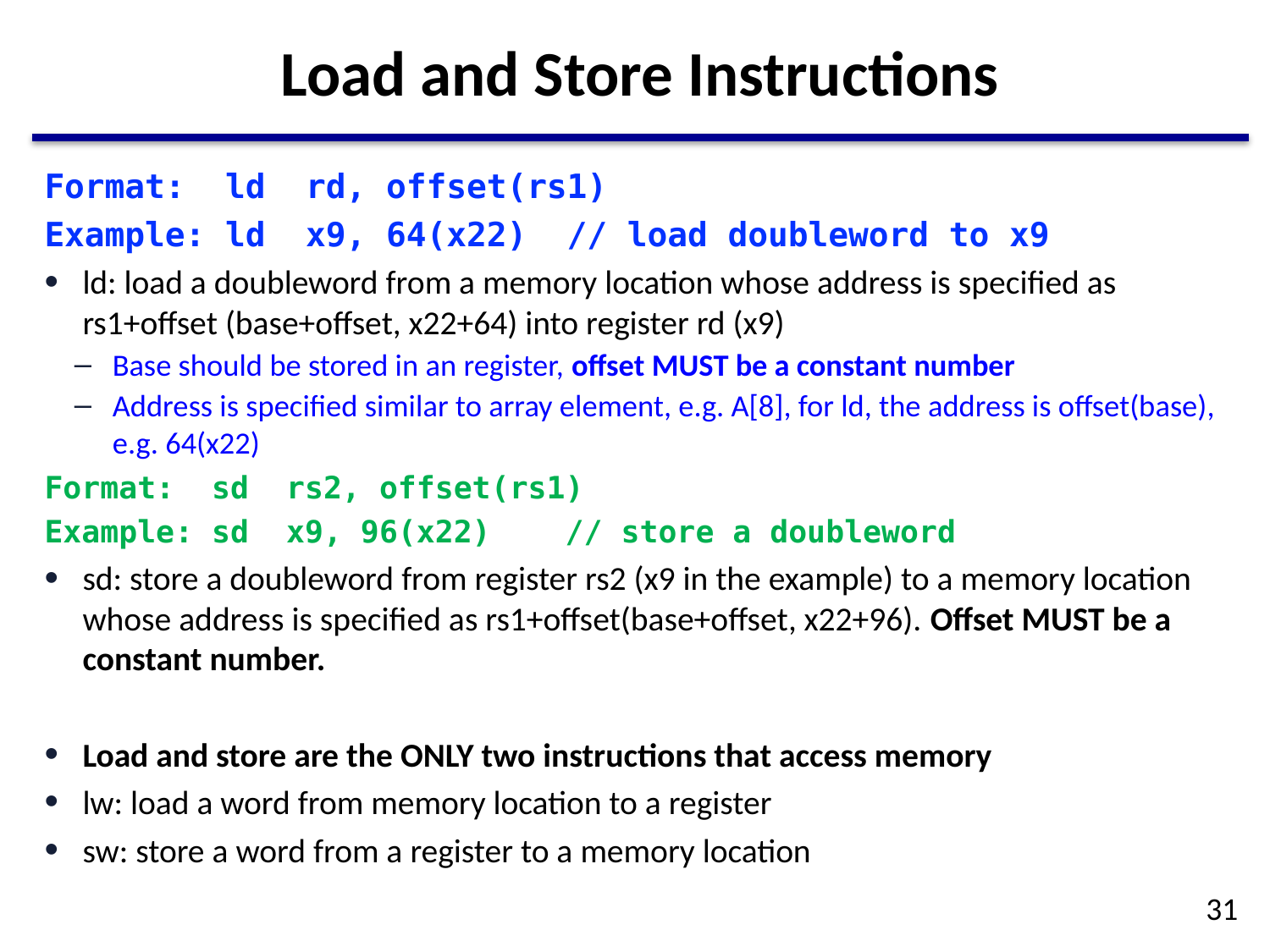

# Load and Store Instructions
Format:  ld  rd, offset(rs1)
Example: ld  x9, 64(x22)  // load doubleword to x9
ld: load a doubleword from a memory location whose address is specified as rs1+offset (base+offset, x22+64) into register rd (x9)
Base should be stored in an register, offset MUST be a constant number
Address is specified similar to array element, e.g. A[8], for ld, the address is offset(base), e.g. 64(x22)
Format:  sd  rs2, offset(rs1)
Example: sd  x9, 96(x22)    // store a doubleword
sd: store a doubleword from register rs2 (x9 in the example) to a memory location whose address is specified as rs1+offset(base+offset, x22+96). Offset MUST be a constant number.

Load and store are the ONLY two instructions that access memory
lw: load a word from memory location to a register
sw: store a word from a register to a memory location
31